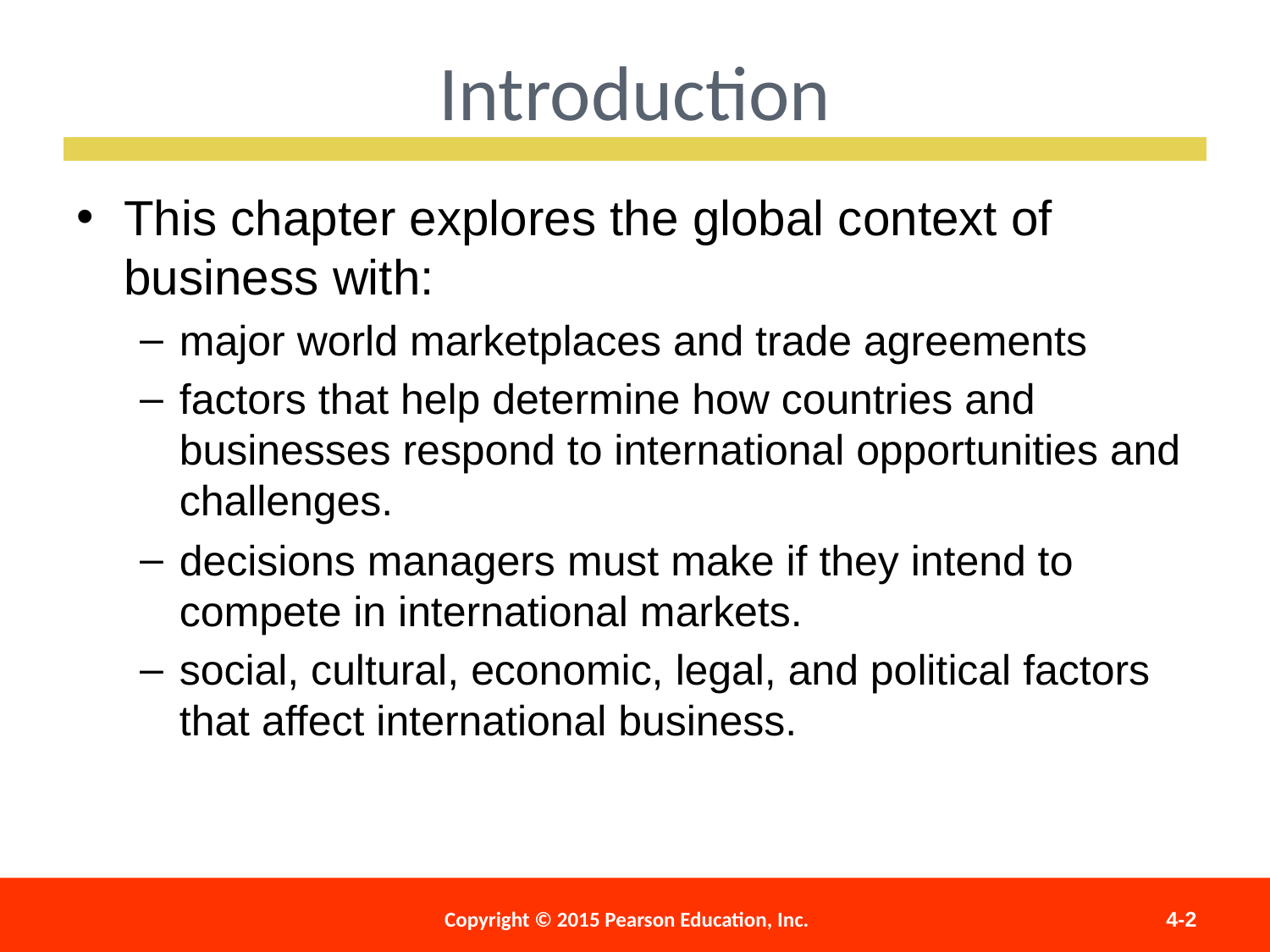

Introduction
This chapter explores the global context of business with:
major world marketplaces and trade agreements
factors that help determine how countries and businesses respond to international opportunities and challenges.
decisions managers must make if they intend to compete in international markets.
social, cultural, economic, legal, and political factors that affect international business.